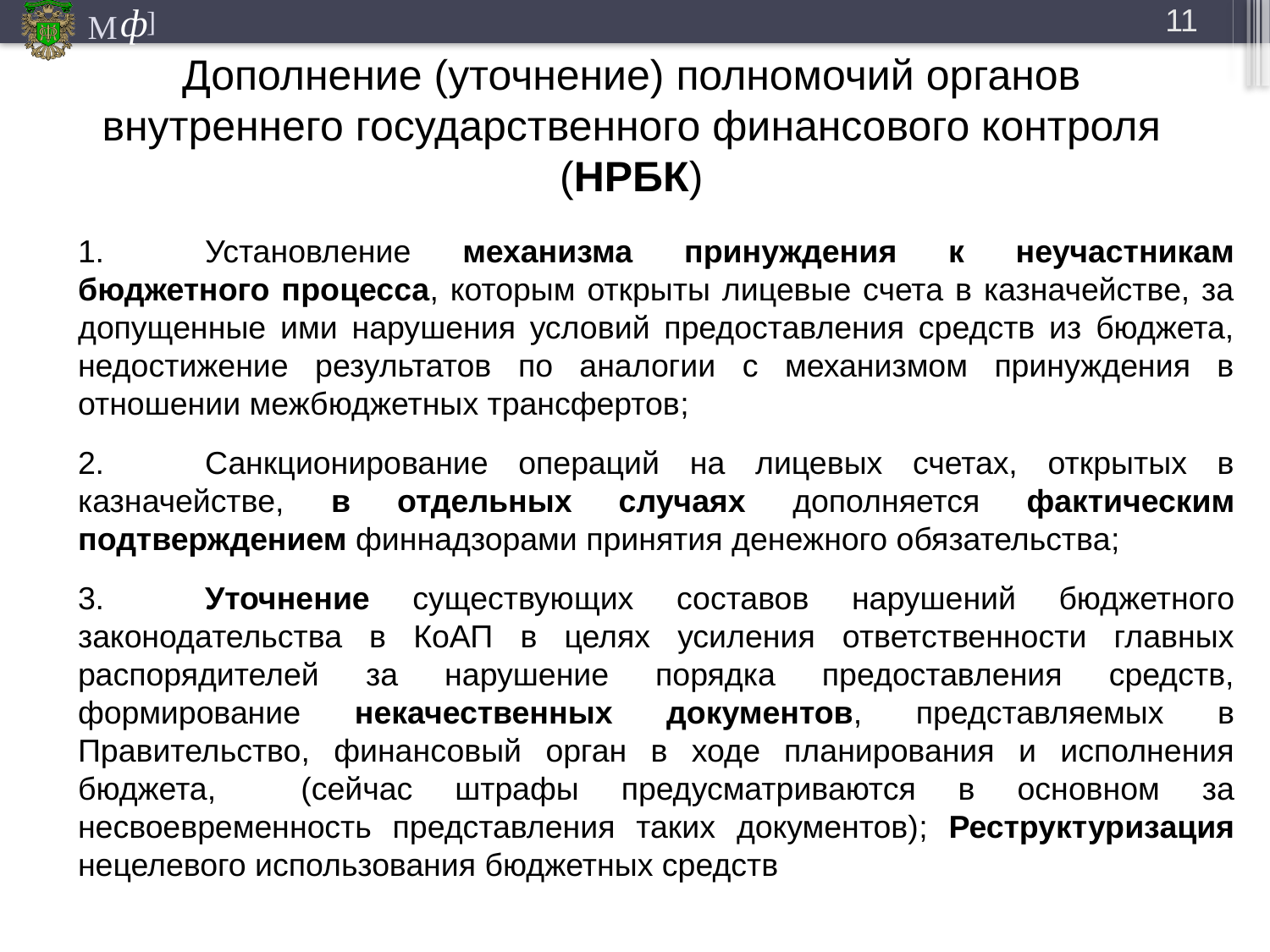

11
# Дополнение (уточнение) полномочий органов внутреннего государственного финансового контроля (НРБК)

1.	Установление механизма принуждения к неучастникам бюджетного процесса, которым открыты лицевые счета в казначействе, за допущенные ими нарушения условий предоставления средств из бюджета, недостижение результатов по аналогии с механизмом принуждения в отношении межбюджетных трансфертов;
2.	Санкционирование операций на лицевых счетах, открытых в казначействе, в отдельных случаях дополняется фактическим подтверждением финнадзорами принятия денежного обязательства;
3.	Уточнение существующих составов нарушений бюджетного законодательства в КоАП в целях усиления ответственности главных распорядителей за нарушение порядка предоставления средств, формирование некачественных документов, представляемых в Правительство, финансовый орган в ходе планирования и исполнения бюджета,  (сейчас штрафы предусматриваются в основном за несвоевременность представления таких документов); Реструктуризация нецелевого использования бюджетных средств